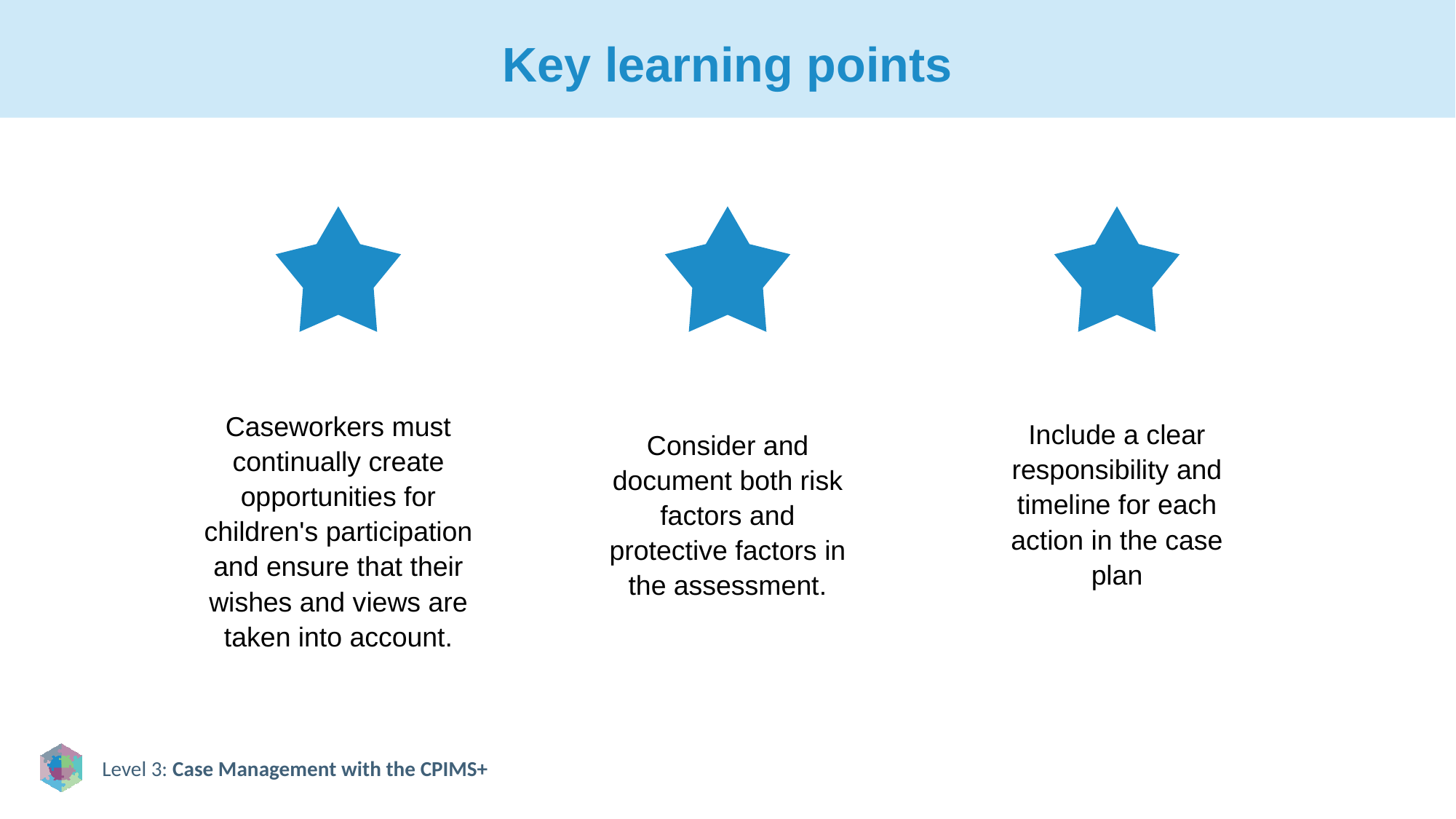

# Key learning points

Caseworkers must continually create opportunities for children's participation and ensure that their wishes and views are taken into account.
Include a clear responsibility and timeline for each action in the case plan
Consider and document both risk factors and protective factors in the assessment.